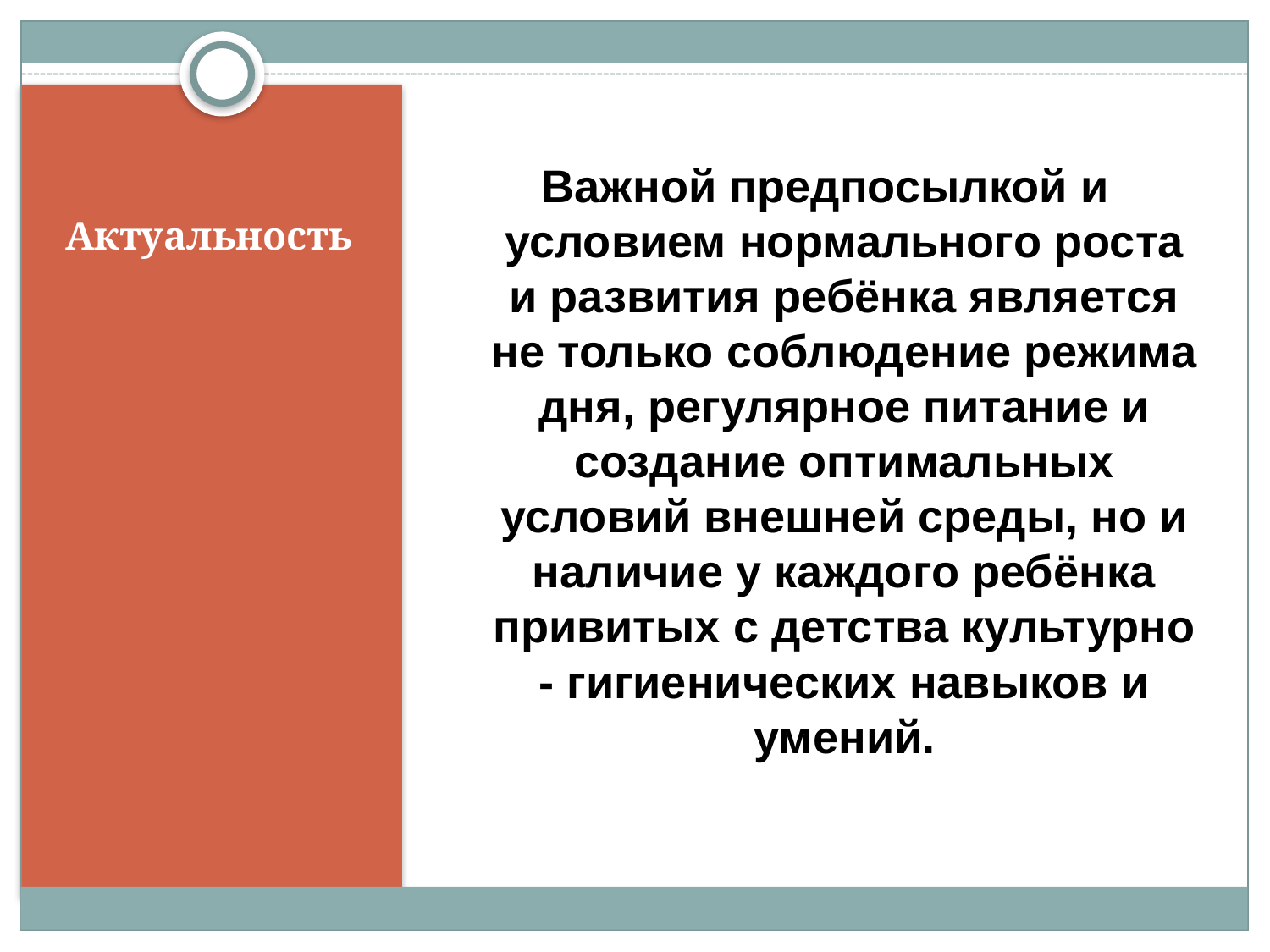

Важной предпосылкой и условием нормального роста и развития ребёнка является не только соблюдение режима дня, регулярное питание и создание оптимальных условий внешней среды, но и наличие у каждого ребёнка привитых с детства культурно - гигиенических навыков и умений.

# Актуальность